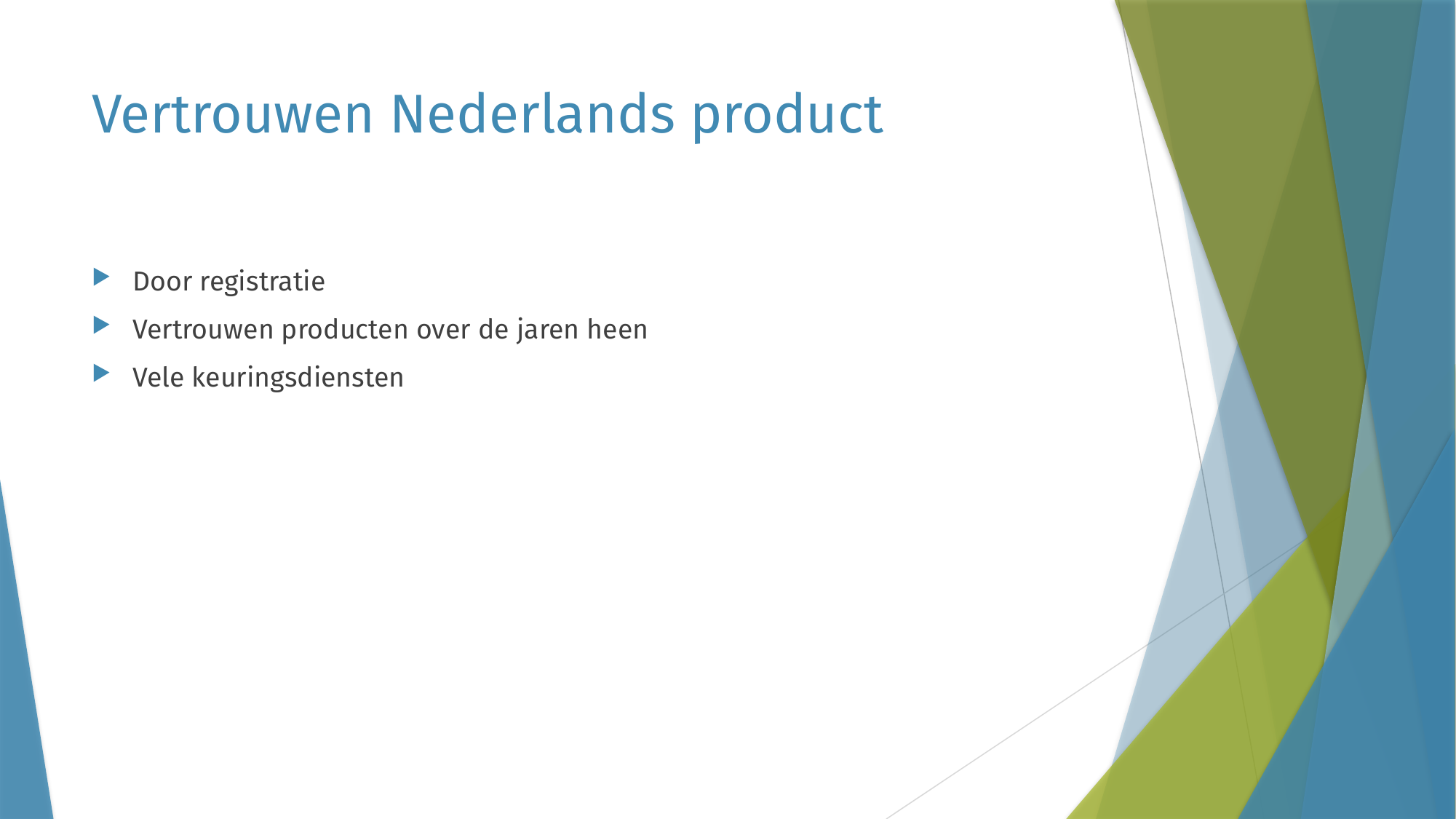

# Vertrouwen Nederlands product
Door registratie
Vertrouwen producten over de jaren heen
Vele keuringsdiensten